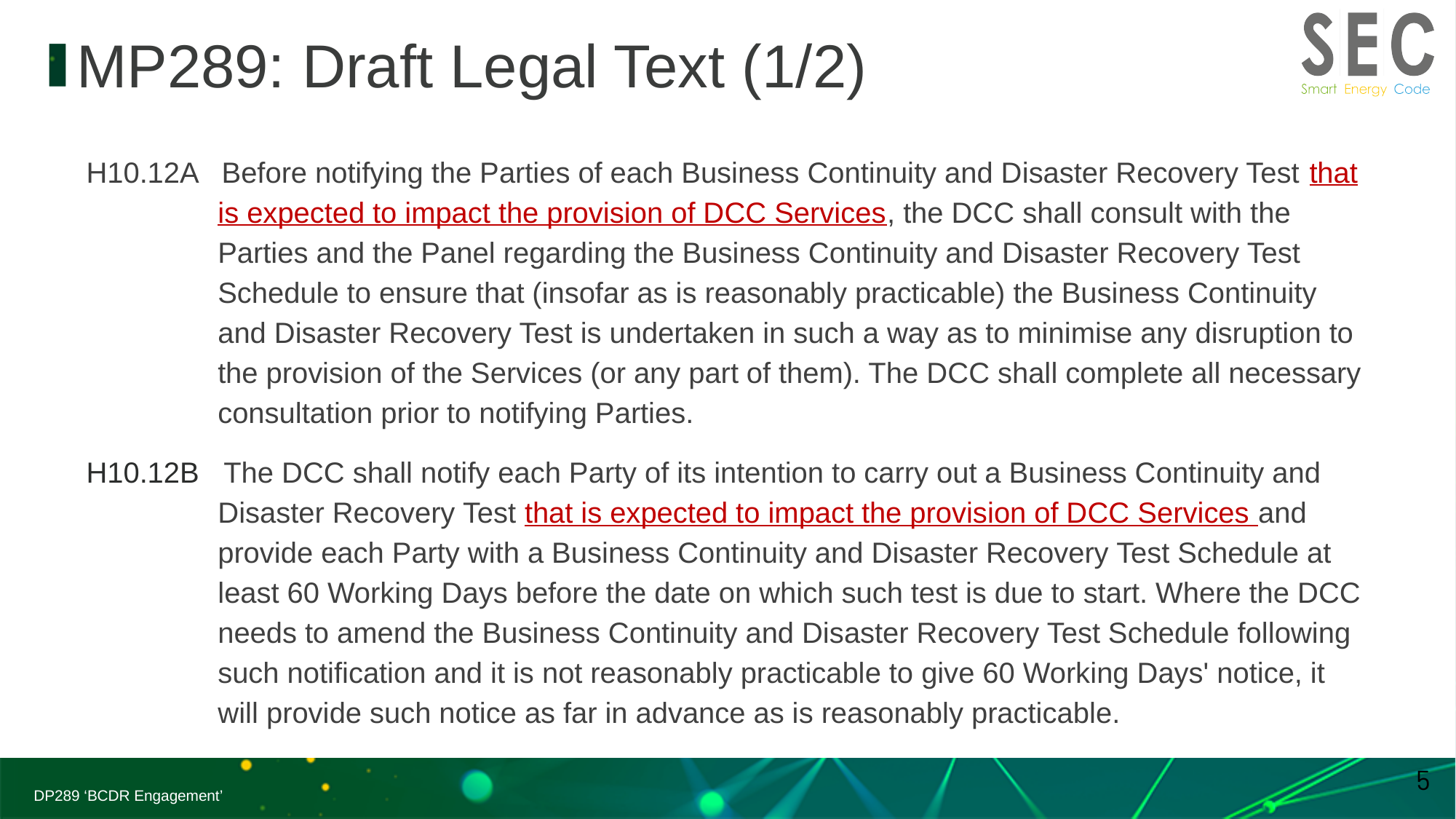

# MP289: Draft Legal Text (1/2)

H10.12A   Before notifying the Parties of each Business Continuity and Disaster Recovery Test that is expected to impact the provision of DCC Services, the DCC shall consult with the Parties and the Panel regarding the Business Continuity and Disaster Recovery Test Schedule to ensure that (insofar as is reasonably practicable) the Business Continuity and Disaster Recovery Test is undertaken in such a way as to minimise any disruption to the provision of the Services (or any part of them). The DCC shall complete all necessary consultation prior to notifying Parties.
H10.12B   The DCC shall notify each Party of its intention to carry out a Business Continuity and Disaster Recovery Test that is expected to impact the provision of DCC Services and provide each Party with a Business Continuity and Disaster Recovery Test Schedule at least 60 Working Days before the date on which such test is due to start. Where the DCC needs to amend the Business Continuity and Disaster Recovery Test Schedule following such notification and it is not reasonably practicable to give 60 Working Days' notice, it will provide such notice as far in advance as is reasonably practicable.

5
DP289 ‘BCDR Engagement’